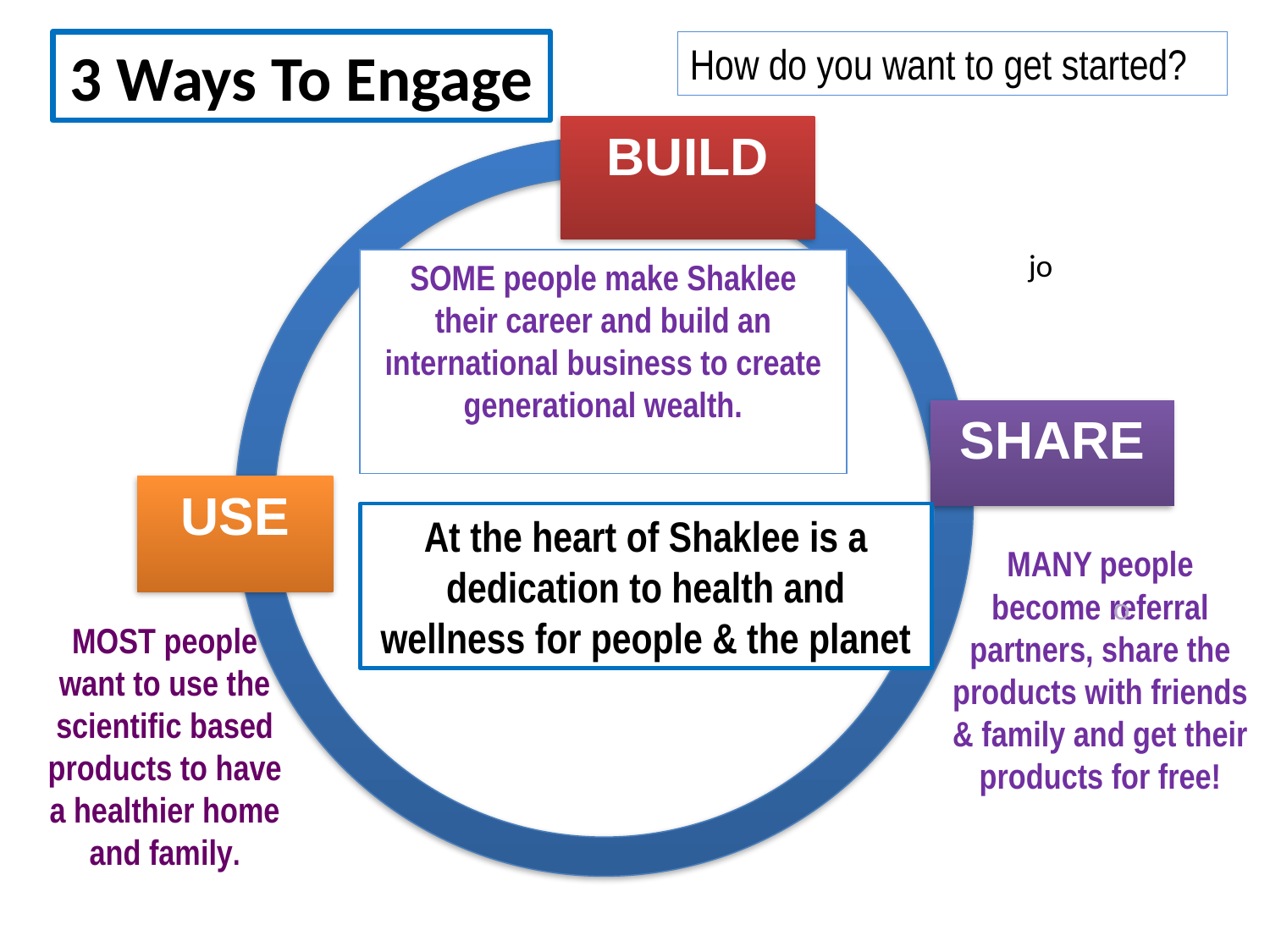

3 Ways To Engage
How do you want to get started?
BUILD

jo
SOME people make Shaklee
their career and build an international business to create
generational wealth.

SHARE
USE
At the heart of Shaklee is a dedication to health and wellness for people & the planet
MANY people become referral partners, share the products with friends & family and get their products for free!
o
MOST people want to use the scientific based products to have a healthier home
and family.